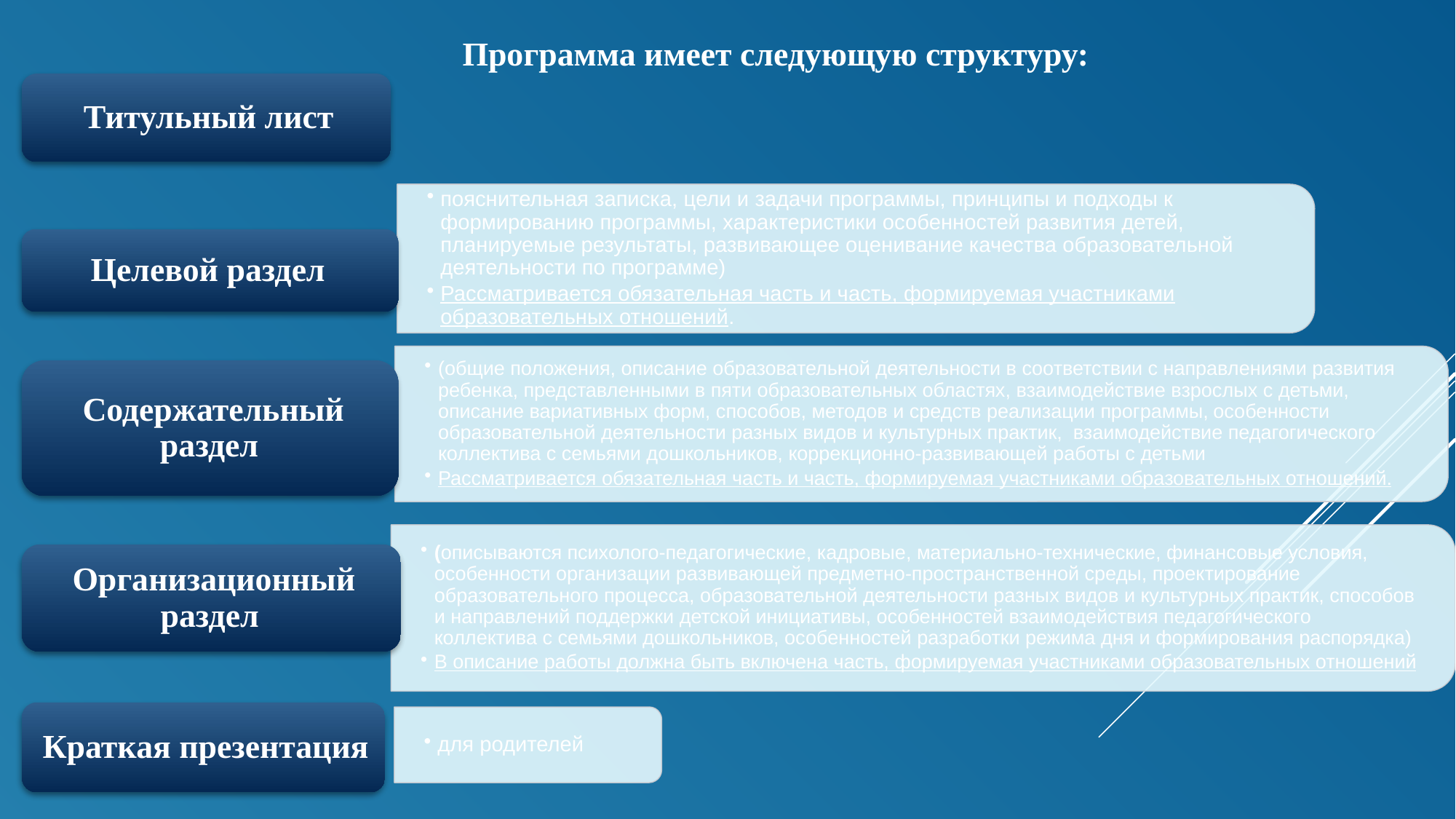

Программа имеет следующую структуру:

(описываются психолого-педагогические, кадровые, материально-технические, финансовые условия, особенности организации развивающей предметно-пространственной среды, проектирование образовательного процесса, образовательной деятельности разных видов и культурных практик, способов и направлений поддержки детской инициативы, особенностей взаимодействия педагогического коллектива с семьями дошкольников, особенностей разработки режима дня и формирования распорядка)
В описание работы должна быть включена часть, формируемая участниками образовательных отношений
Титульный лист
пояснительная записка, цели и задачи программы, принципы и подходы к формированию программы, характеристики особенностей развития детей, планируемые результаты, развивающее оценивание качества образовательной деятельности по программе)
Рассматривается обязательная часть и часть, формируемая участниками образовательных отношений.
Целевой раздел
(общие положения, описание образовательной деятельности в соответствии с направлениями развития ребенка, представленными в пяти образовательных областях, взаимодействие взрослых с детьми, описание вариативных форм, способов, методов и средств реализации программы, особенности образовательной деятельности разных видов и культурных практик,  взаимодействие педагогического коллектива с семьями дошкольников, коррекционно-развивающей работы с детьми
Рассматривается обязательная часть и часть, формируемая участниками образовательных отношений.
Организационный раздел
Краткая презентация
для родителей
Содержательный раздел